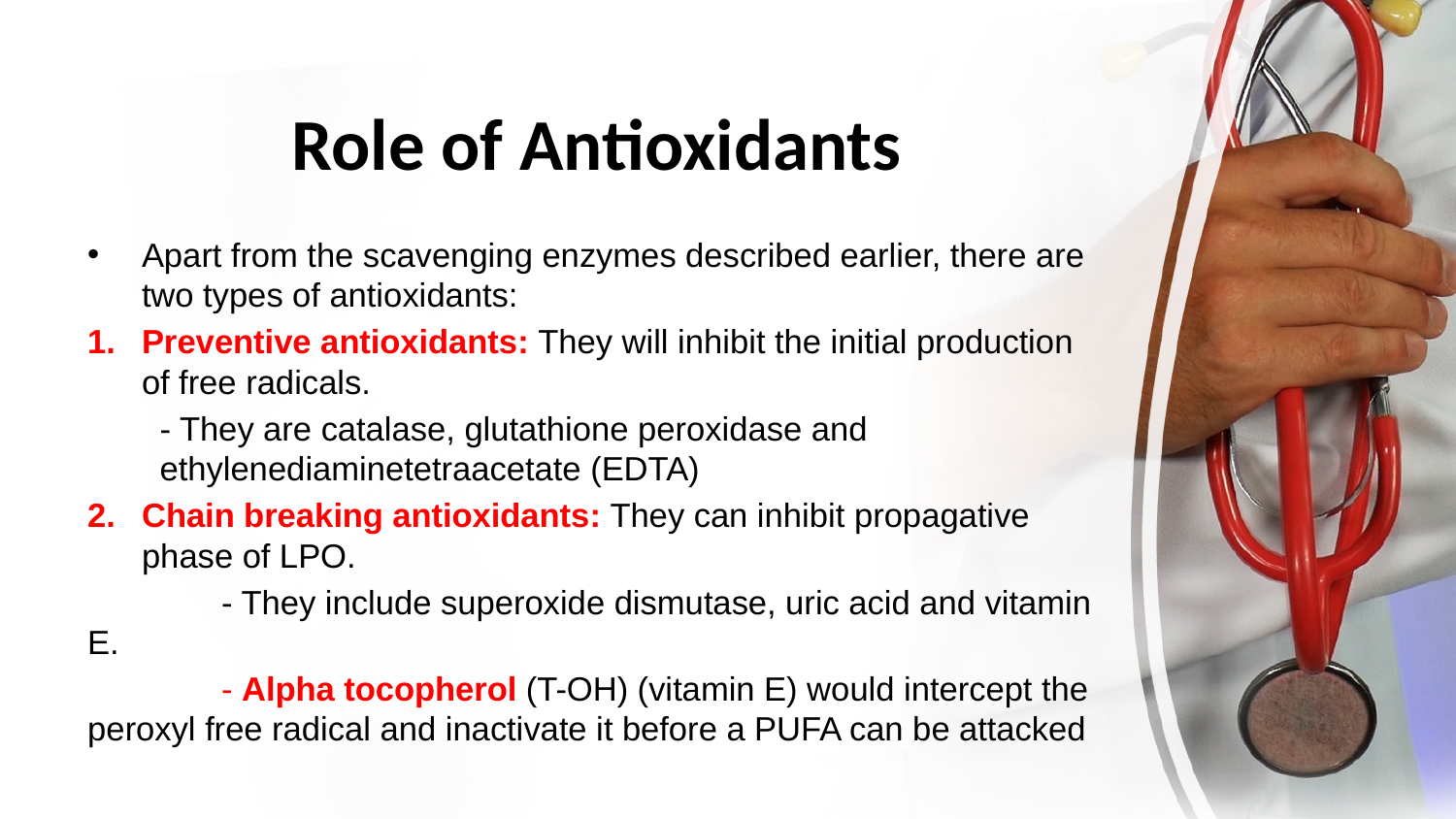

# Role of Antioxidants
Apart from the scavenging enzymes described earlier, there are two types of antioxidants:
Preventive antioxidants: They will inhibit the initial production of free radicals.
- They are catalase, glutathione peroxidase and ethylenediaminetetraacetate (EDTA)
Chain breaking antioxidants: They can inhibit propagative phase of LPO.
	- They include superoxide dismutase, uric acid and vitamin E.
	- Alpha tocopherol (T-OH) (vitamin E) would intercept the peroxyl free radical and inactivate it before a PUFA can be attacked